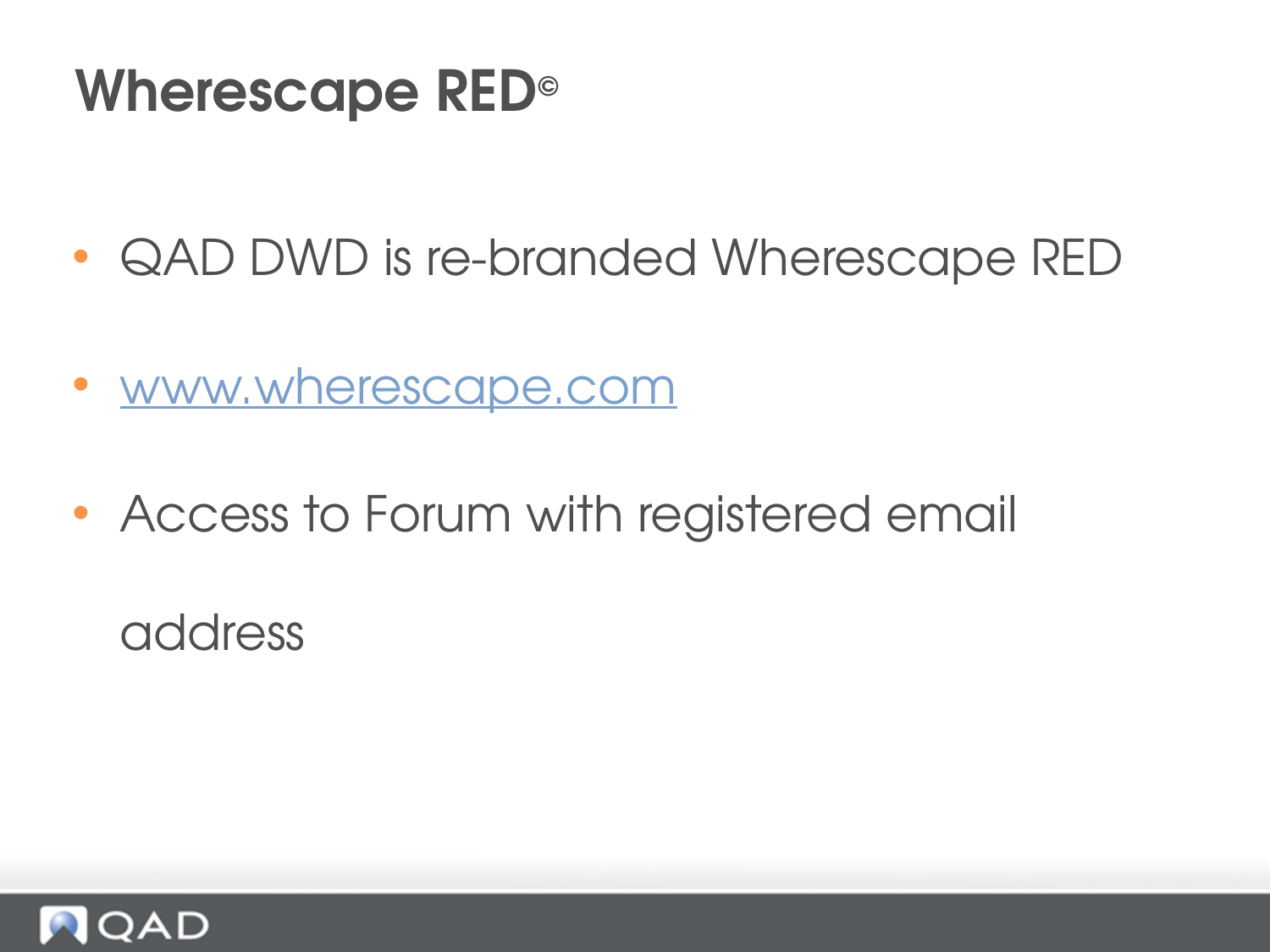

# Wherescape RED©
QAD DWD is re-branded Wherescape RED
www.wherescape.com
Access to Forum with registered email address